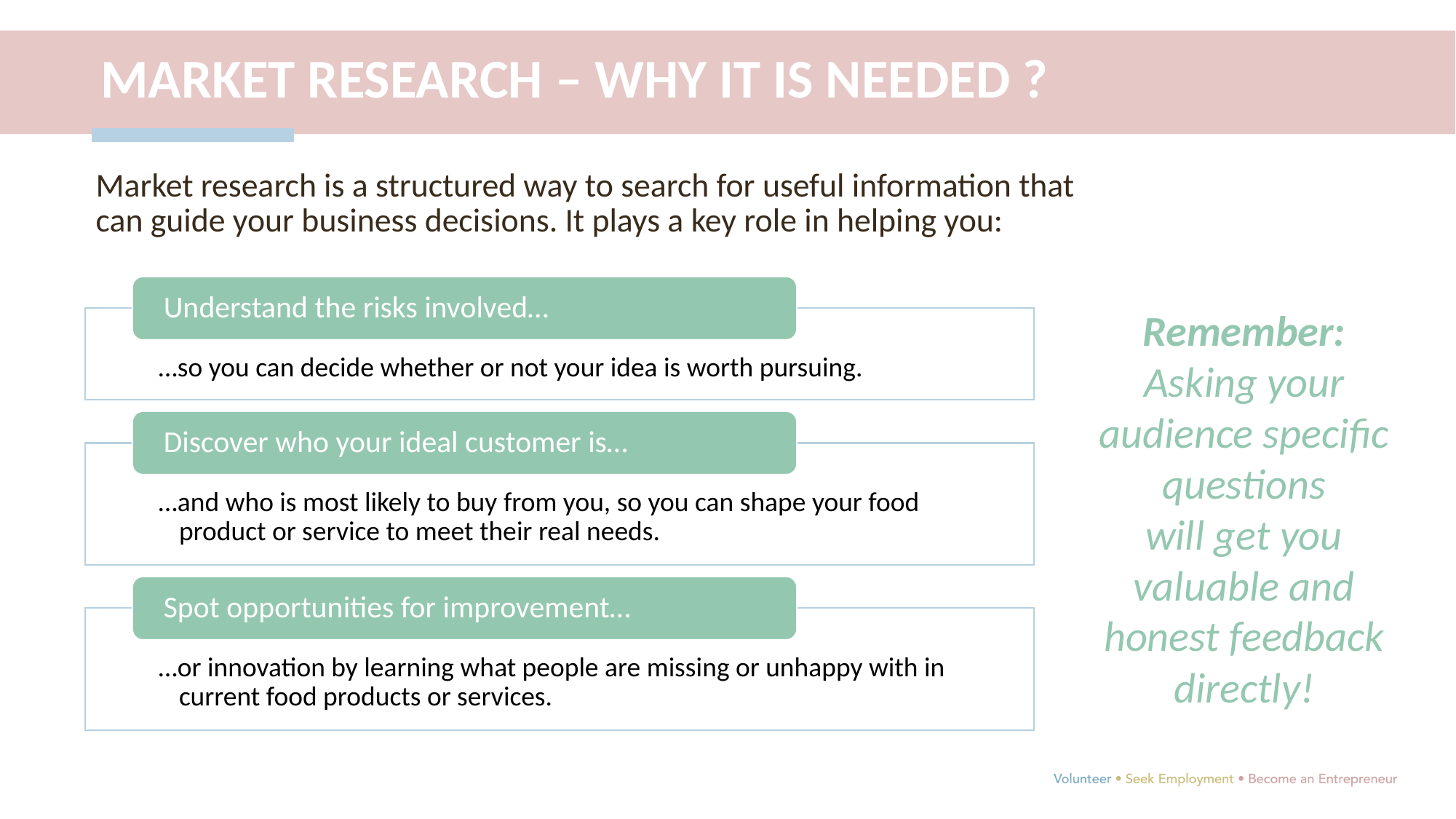

MARKET RESEARCH – WHY IT IS NEEDED ?
Market research is a structured way to search for useful information that can guide your business decisions. It plays a key role in helping you:
…so you can decide whether or not your idea is worth pursuing.
Understand the risks involved…
…and who is most likely to buy from you, so you can shape your food product or service to meet their real needs.
Discover who your ideal customer is…
…or innovation by learning what people are missing or unhappy with in current food products or services.
Spot opportunities for improvement…
Remember: Asking your audience specific questions
will get you valuable and honest feedback directly!